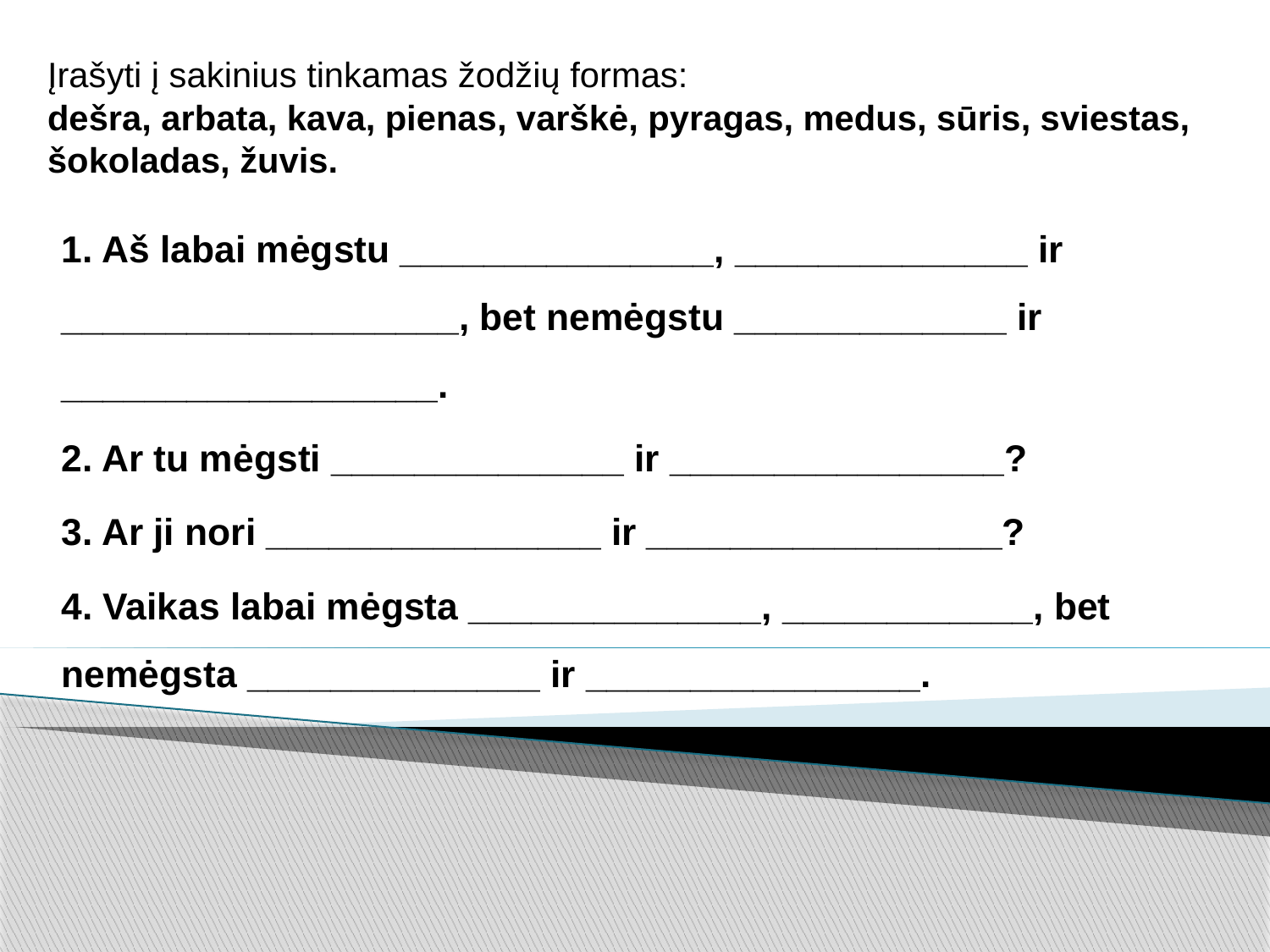

# Įrašyti į sakinius tinkamas žodžių formas: dešra, arbata, kava, pienas, varškė, pyragas, medus, sūris, sviestas, šokoladas, žuvis.
1. Aš labai mėgstu _______________, ______________ ir ___________________, bet nemėgstu _____________ ir __________________.
2. Ar tu mėgsti ______________ ir ________________?
3. Ar ji nori ________________ ir _________________?
4. Vaikas labai mėgsta ______________, ____________, bet nemėgsta ______________ ir ________________.